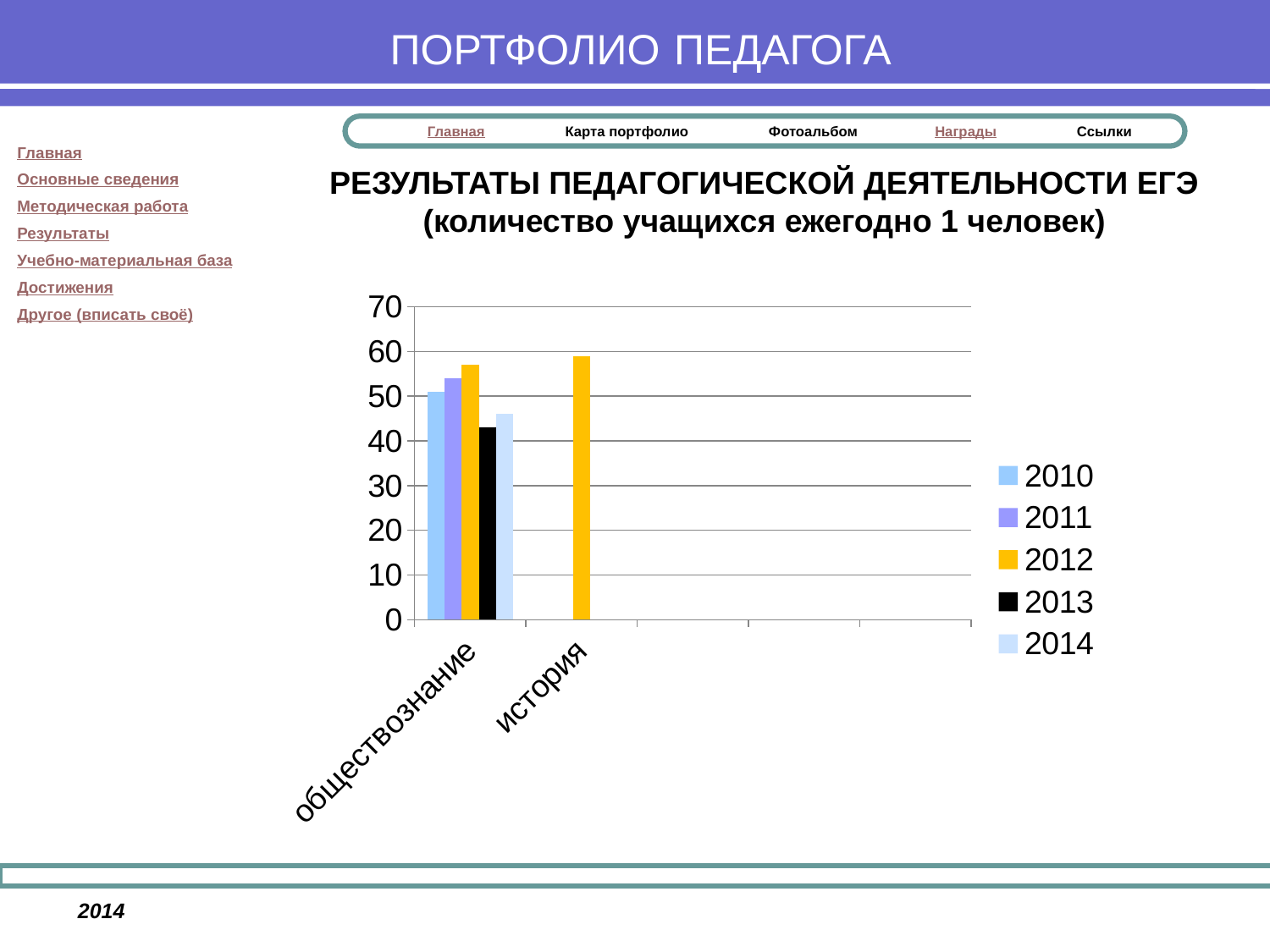

# ПОРТФОЛИО ПЕДАГОГА
РЕЗУЛЬТАТЫ ПЕДАГОГИЧЕСКОЙ ДЕЯТЕЛЬНОСТИ ЕГЭ (количество учащихся ежегодно 1 человек)

### Chart

| Category | 2010 | 2011 | 2012 | 2013 | 2014 |
|---|---|---|---|---|---|
| обществознание | 51.0 | 54.0 | 57.0 | 43.0 | 46.0 |
| история | None | None | 59.0 | None | None |
2014